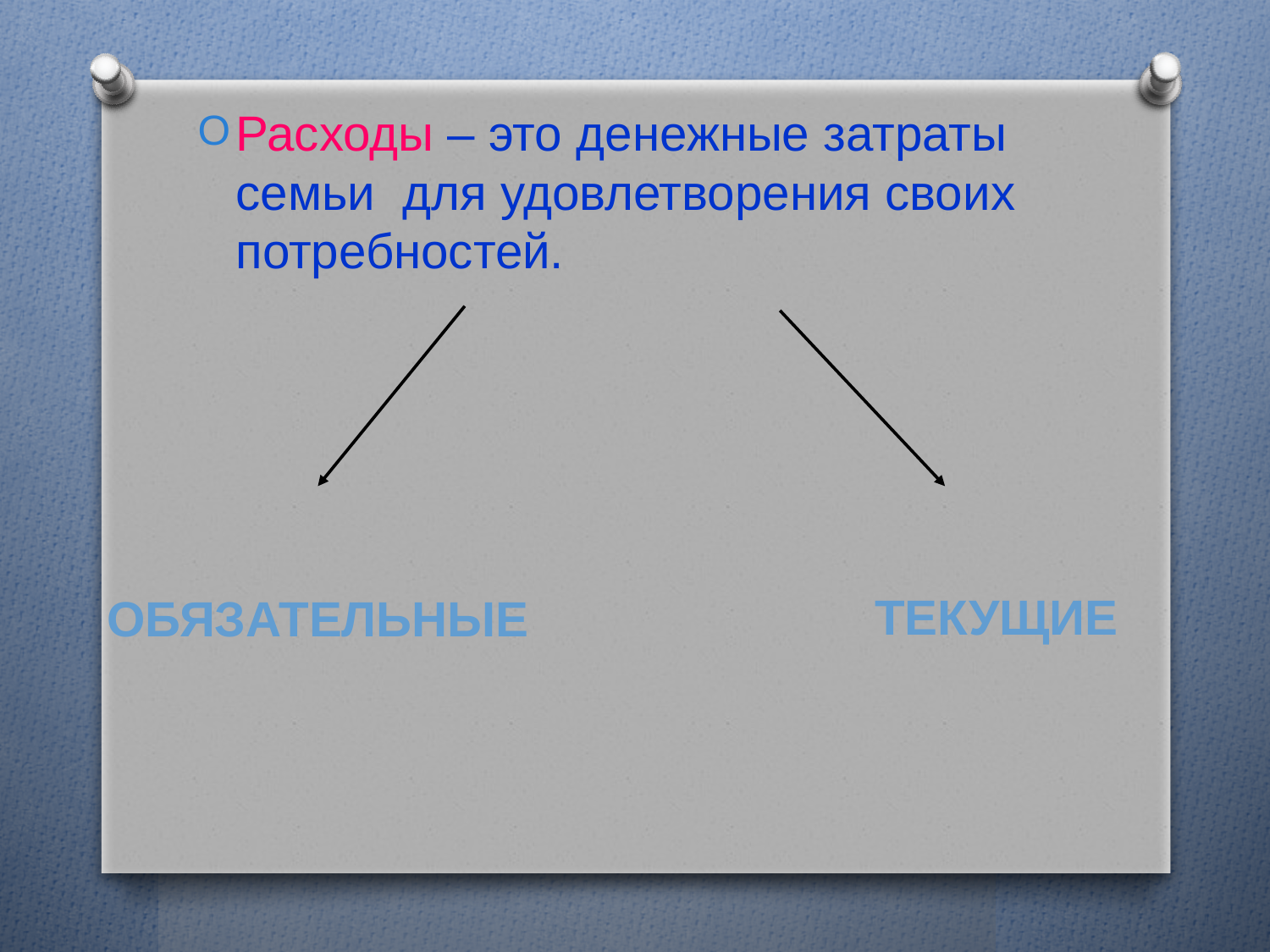

Расходы – это денежные затраты семьи  для удовлетворения своих потребностей.

ТЕКУЩИЕ
ОБЯЗАТЕЛЬНЫЕ